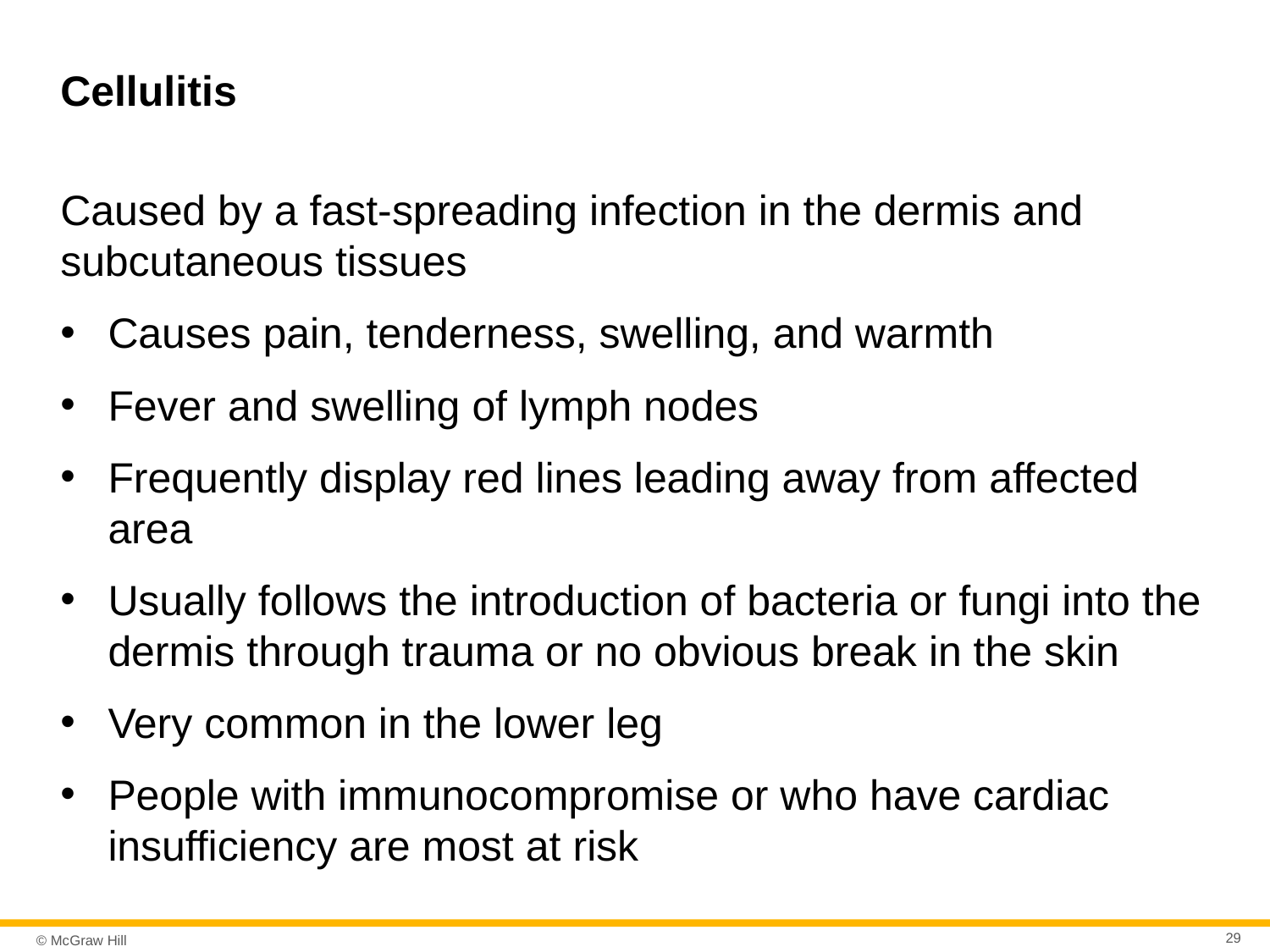

# Cellulitis
Caused by a fast-spreading infection in the dermis and subcutaneous tissues
Causes pain, tenderness, swelling, and warmth
Fever and swelling of lymph nodes
Frequently display red lines leading away from affected area
Usually follows the introduction of bacteria or fungi into the dermis through trauma or no obvious break in the skin
Very common in the lower leg
People with immunocompromise or who have cardiac insufficiency are most at risk